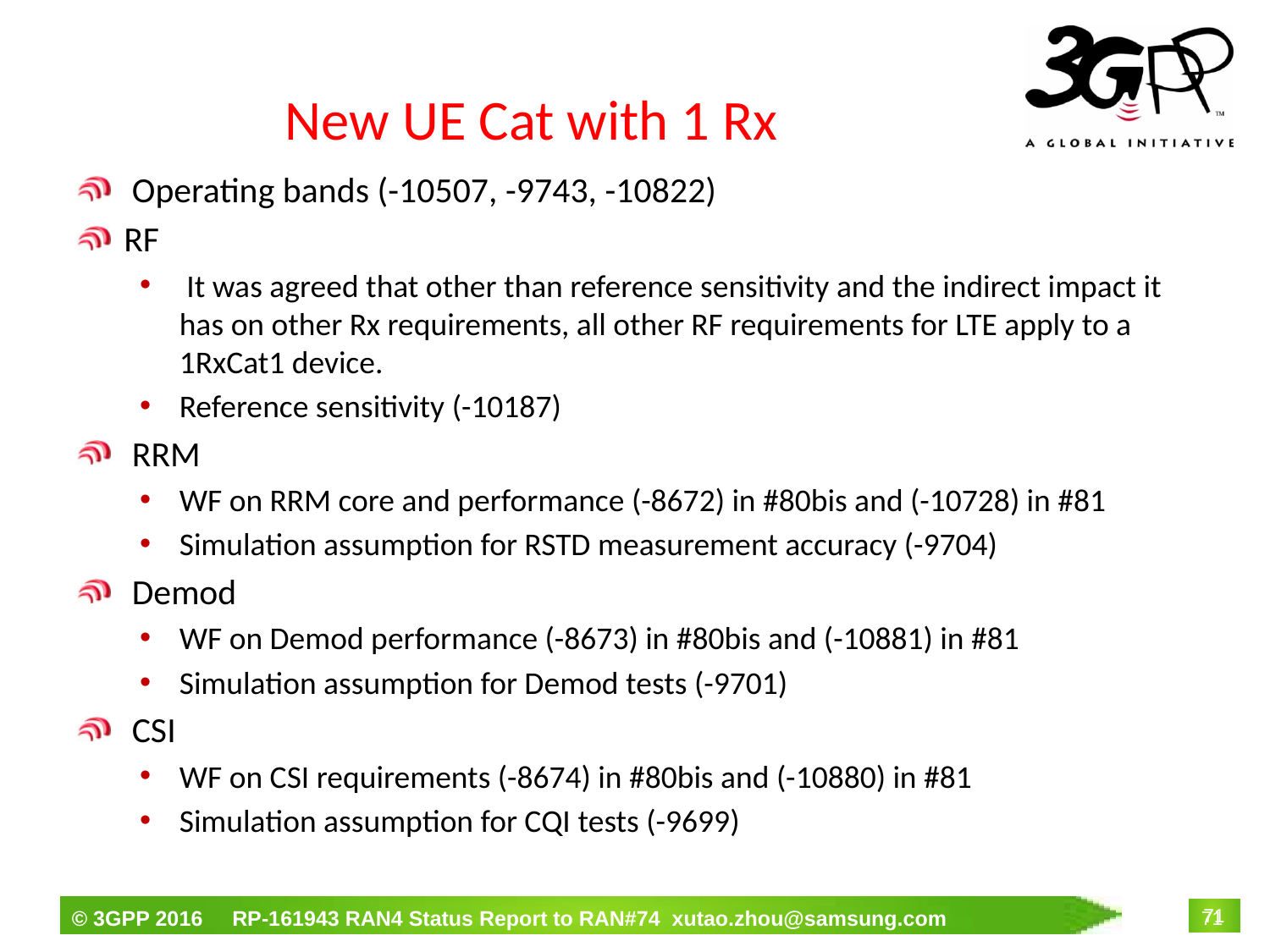

# New UE Cat with 1 Rx
 Operating bands (-10507, -9743, -10822)
RF
 It was agreed that other than reference sensitivity and the indirect impact it has on other Rx requirements, all other RF requirements for LTE apply to a 1RxCat1 device.
Reference sensitivity (-10187)
 RRM
WF on RRM core and performance (-8672) in #80bis and (-10728) in #81
Simulation assumption for RSTD measurement accuracy (-9704)
 Demod
WF on Demod performance (-8673) in #80bis and (-10881) in #81
Simulation assumption for Demod tests (-9701)
 CSI
WF on CSI requirements (-8674) in #80bis and (-10880) in #81
Simulation assumption for CQI tests (-9699)

71